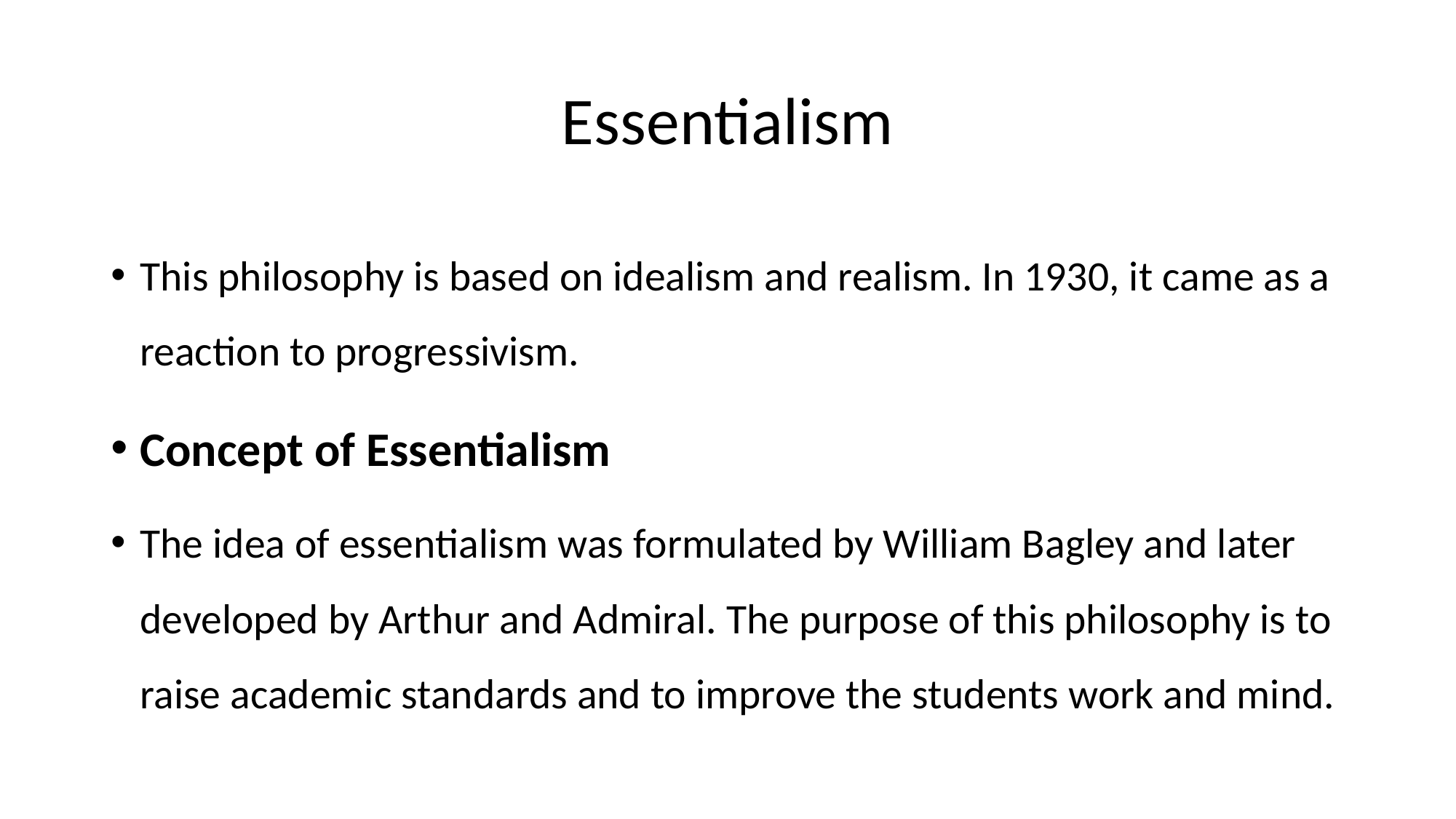

# Essentialism
This philosophy is based on idealism and realism. In 1930, it came as a reaction to progressivism.
Concept of Essentialism
The idea of essentialism was formulated by William Bagley and later developed by Arthur and Admiral. The purpose of this philosophy is to raise academic standards and to improve the students work and mind.